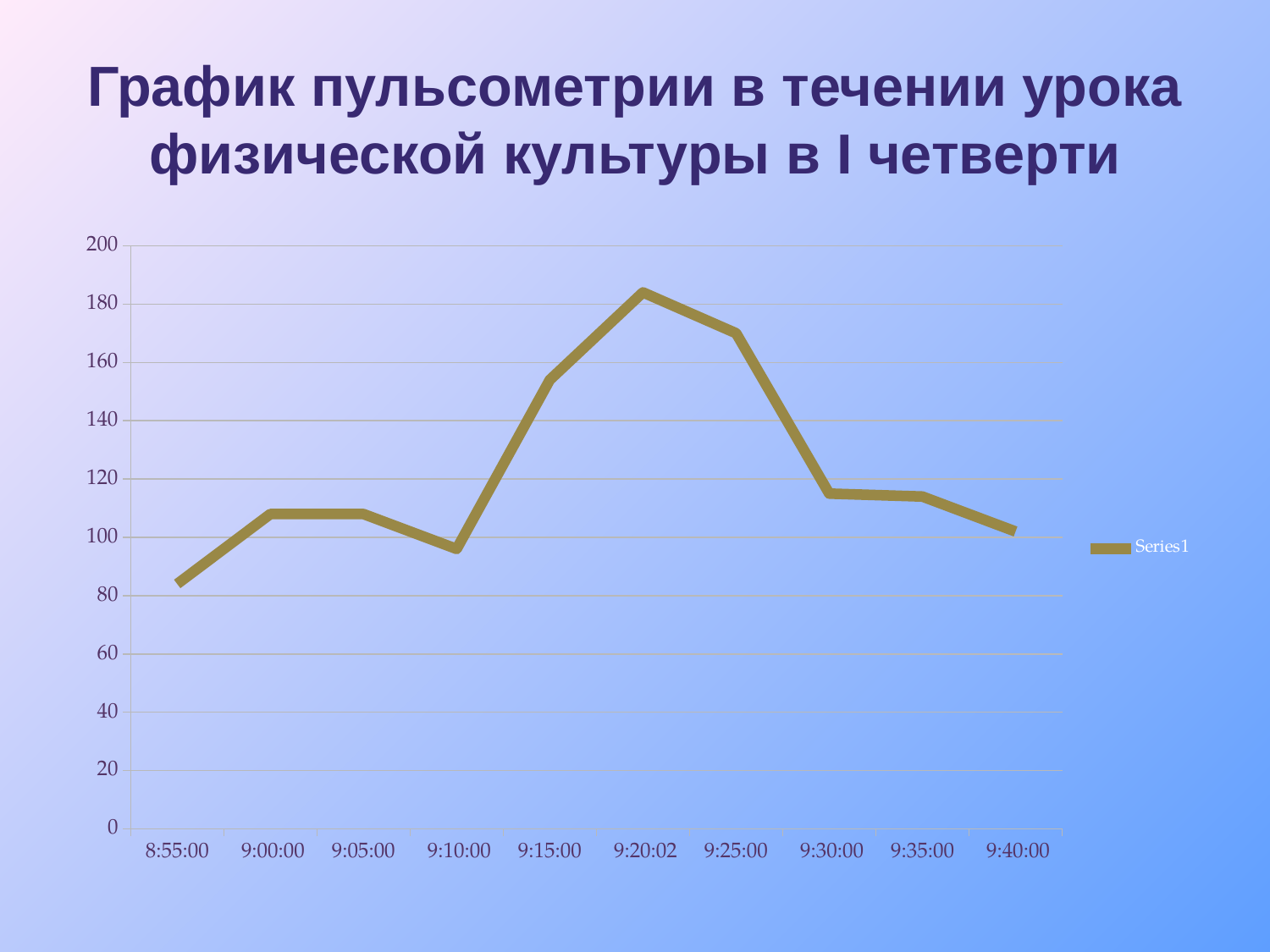

# График пульсометрии в течении урока физической культуры в I четверти

### Chart

| Category |  |
|---|---|
| 8:55:00 | 84.0 |
|  9:00:00 | 108.0 |
| 9:05:00 | 108.0 |
|  9:10:00 | 96.0 |
| 9:15:00 | 154.0 |
|  9:20:02 | 184.0 |
| 9:25:00 | 170.0 |
|  9:30:00 | 115.0 |
| 9:35:00 | 114.0 |
|  9:40:00 | 102.0 |